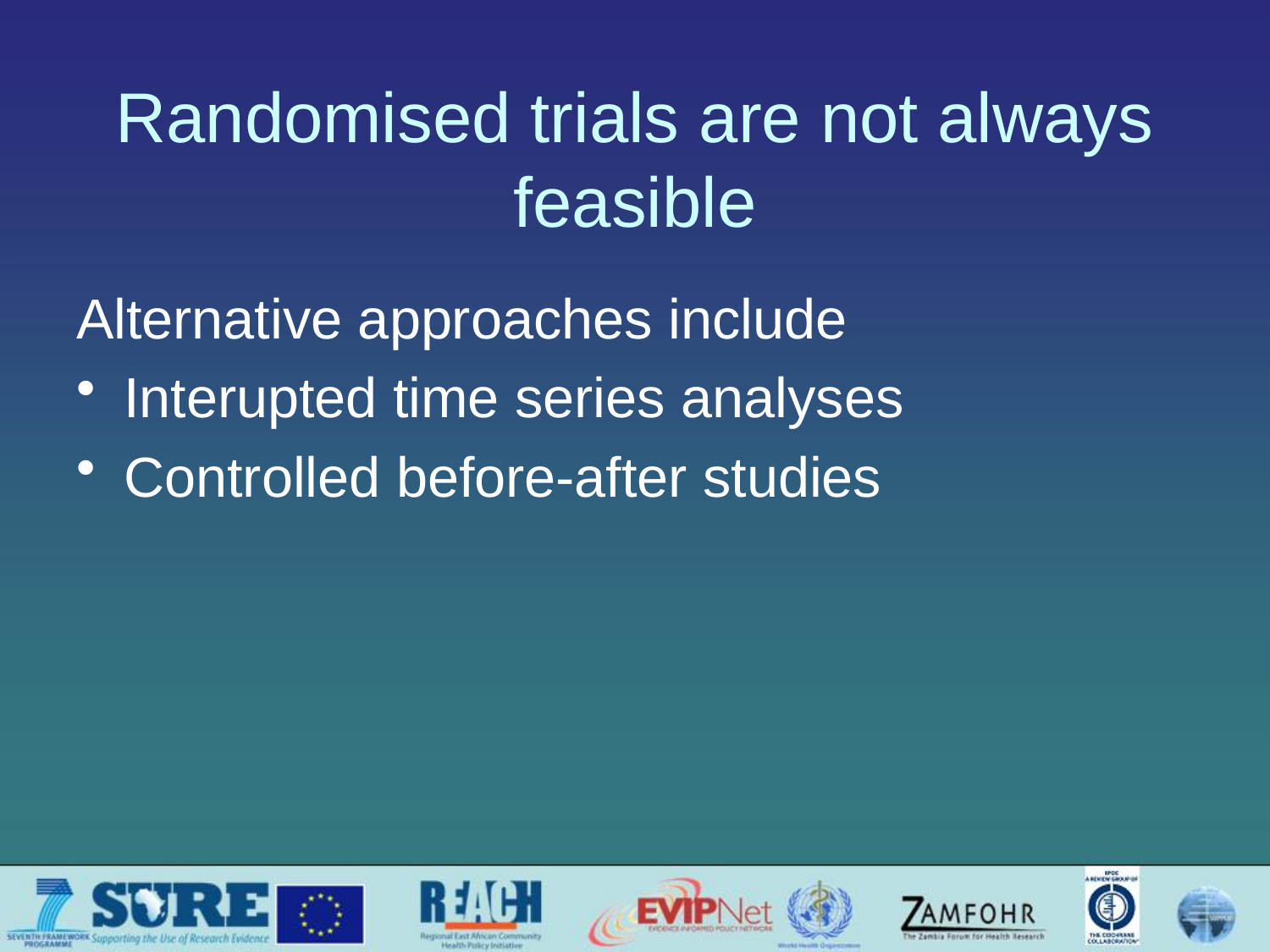

# Randomised trials are not always feasible
Alternative approaches include
Interupted time series analyses
Controlled before-after studies